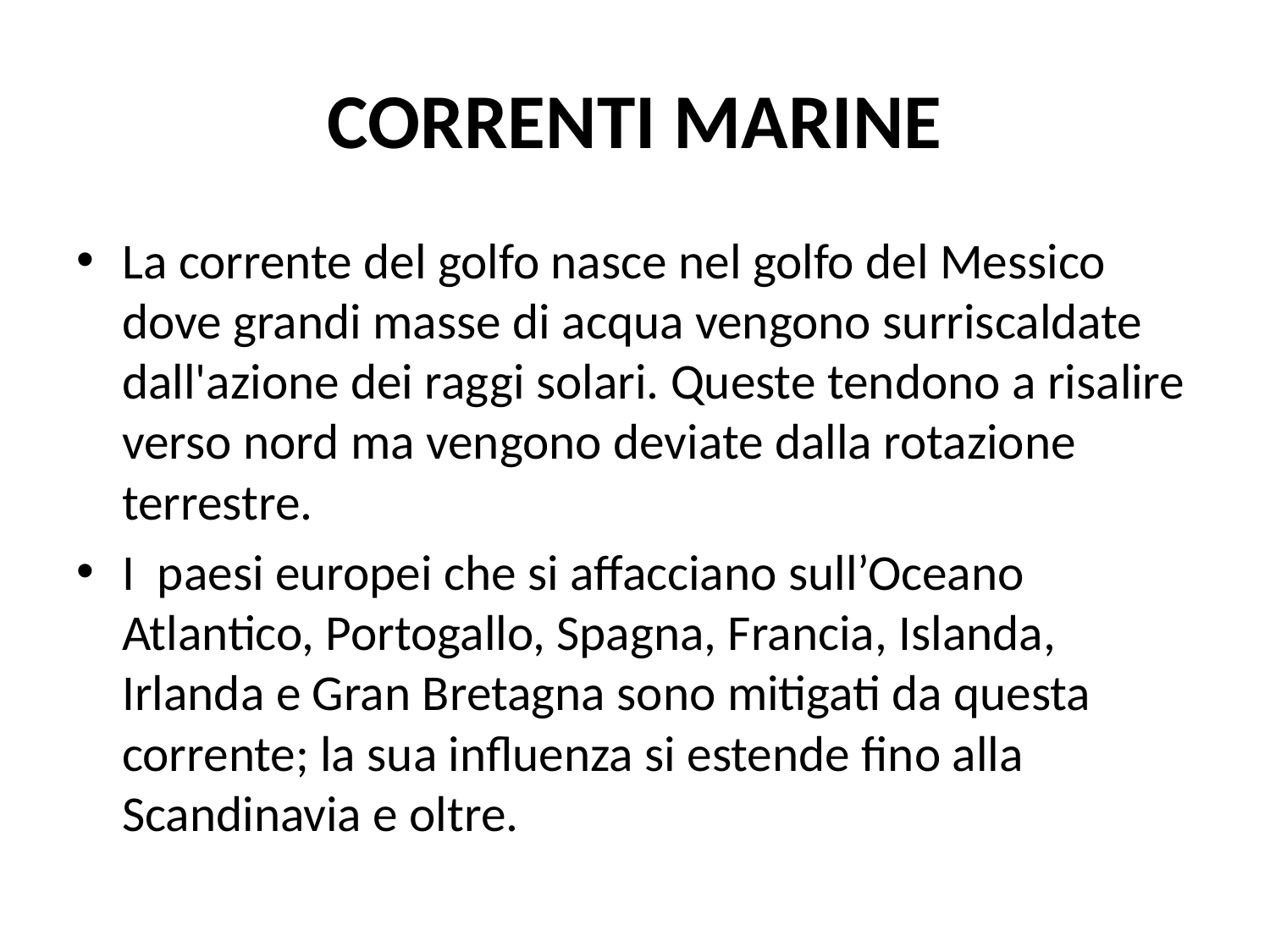

# CORRENTI MARINE
La corrente del golfo nasce nel golfo del Messico dove grandi masse di acqua vengono surriscaldate dall'azione dei raggi solari. Queste tendono a risalire verso nord ma vengono deviate dalla rotazione terrestre.
I  paesi europei che si affacciano sull’Oceano Atlantico, Portogallo, Spagna, Francia, Islanda, Irlanda e Gran Bretagna sono mitigati da questa corrente; la sua influenza si estende fino alla Scandinavia e oltre.